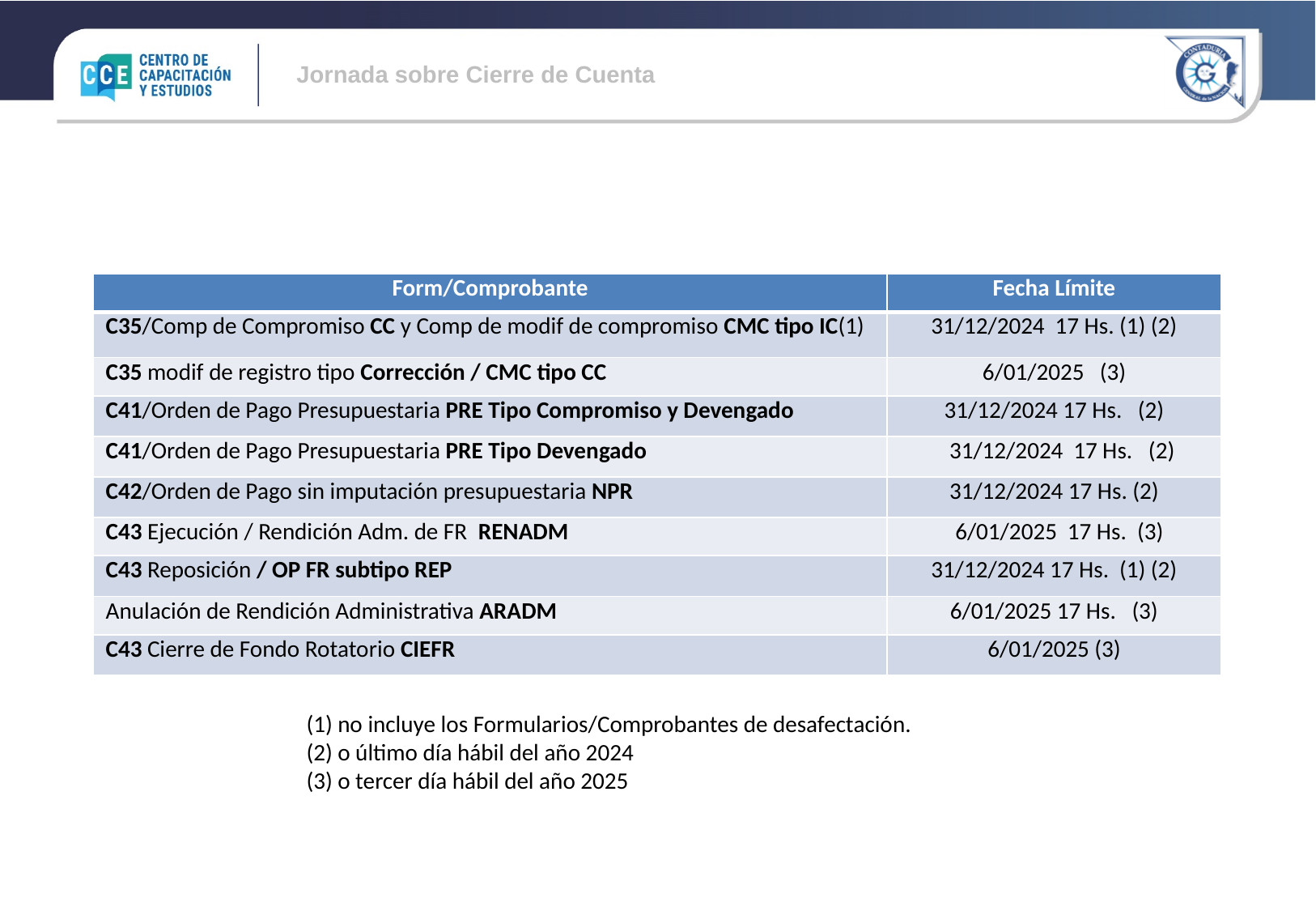

| Form/Comprobante | Fecha Límite |
| --- | --- |
| C35/Comp de Compromiso CC y Comp de modif de compromiso CMC tipo IC(1) | 31/12/2024 17 Hs. (1) (2) |
| C35 modif de registro tipo Corrección / CMC tipo CC | 6/01/2025 (3) |
| C41/Orden de Pago Presupuestaria PRE Tipo Compromiso y Devengado | 31/12/2024 17 Hs. (2) |
| C41/Orden de Pago Presupuestaria PRE Tipo Devengado | 31/12/2024 17 Hs. (2) |
| C42/Orden de Pago sin imputación presupuestaria NPR | 31/12/2024 17 Hs. (2) |
| C43 Ejecución / Rendición Adm. de FR RENADM | 6/01/2025 17 Hs. (3) |
| C43 Reposición / OP FR subtipo REP | 31/12/2024 17 Hs. (1) (2) |
| Anulación de Rendición Administrativa ARADM | 6/01/2025 17 Hs. (3) |
| C43 Cierre de Fondo Rotatorio CIEFR | 6/01/2025 (3) |
(1) no incluye los Formularios/Comprobantes de desafectación.
(2) o último día hábil del año 2024
(3) o tercer día hábil del año 2025